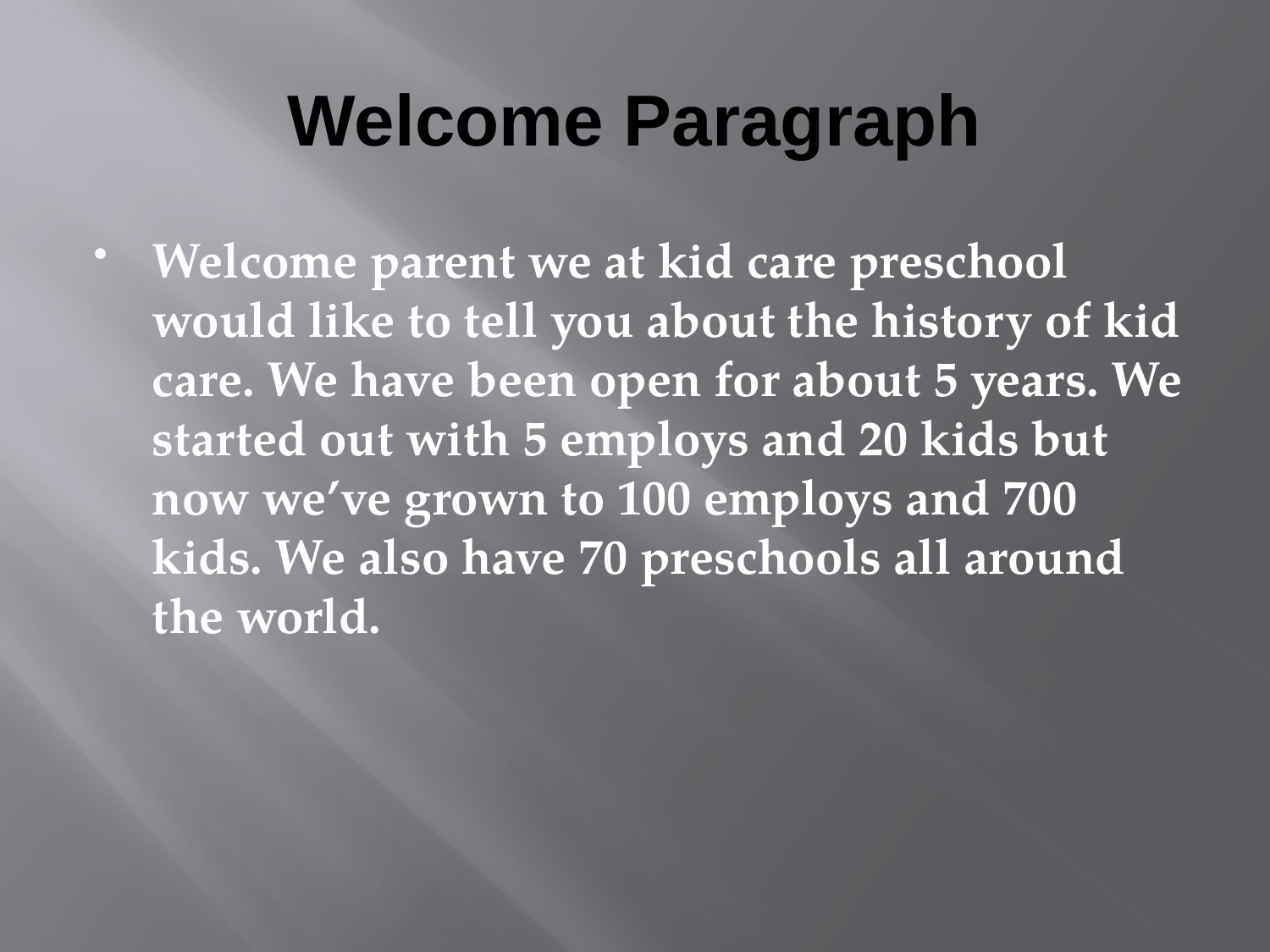

# Welcome Paragraph
Welcome parent we at kid care preschool would like to tell you about the history of kid care. We have been open for about 5 years. We started out with 5 employs and 20 kids but now we’ve grown to 100 employs and 700 kids. We also have 70 preschools all around the world.